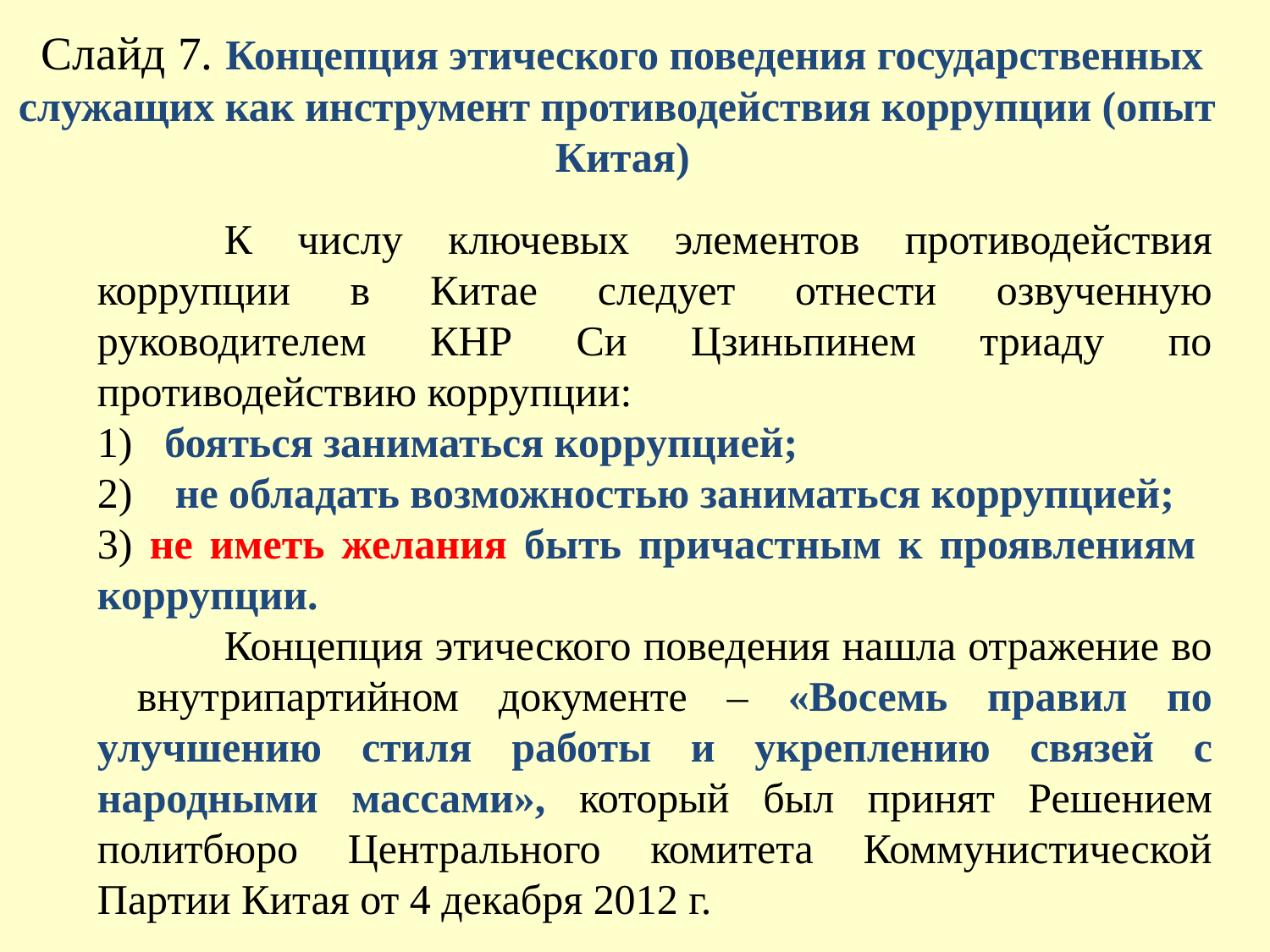

# Слайд 7. Концепция этического поведения государственных служащих как инструмент противодействия коррупции (опыт  Китая)
	К числу ключевых элементов противодействия коррупции в Китае следует отнести озвученную руководителем КНР Си Цзиньпинем триаду по противодействию коррупции:
1)   бояться заниматься коррупцией;
2)    не обладать возможностью заниматься коррупцией;
3) не иметь желания быть причастным к проявлениям  коррупции.
	Концепция этического поведения нашла отражение во  внутрипартийном документе – «Восемь правил по улучшению стиля работы и укреплению связей с народными массами», который был принят Решением политбюро Центрального комитета Коммунистической Партии Китая от 4 декабря 2012 г.